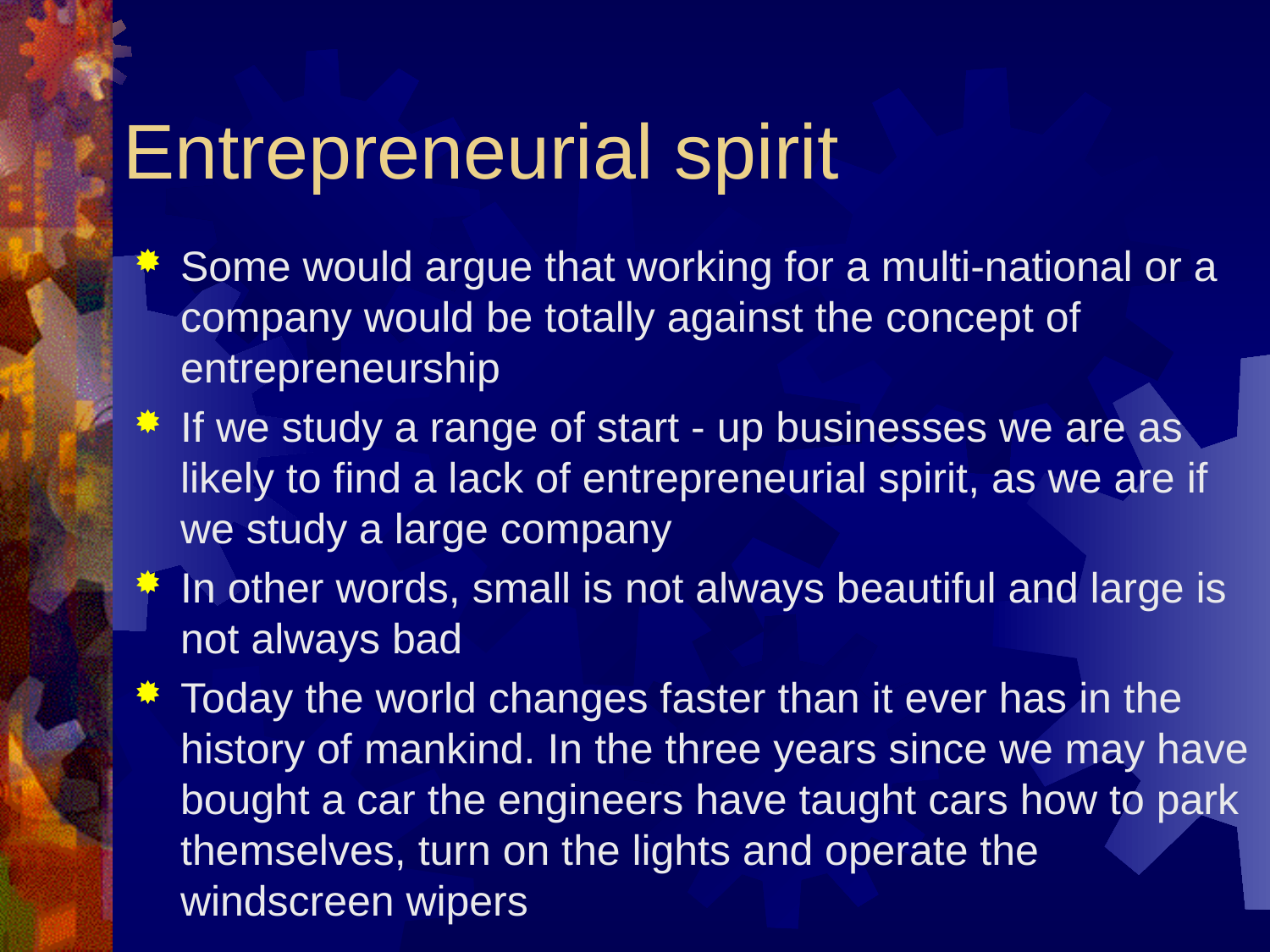

# Entrepreneurial spirit
Some would argue that working for a multi-national or a company would be totally against the concept of entrepreneurship
If we study a range of start - up businesses we are as likely to find a lack of entrepreneurial spirit, as we are if we study a large company
In other words, small is not always beautiful and large is not always bad
Today the world changes faster than it ever has in the history of mankind. In the three years since we may have bought a car the engineers have taught cars how to park themselves, turn on the lights and operate the windscreen wipers